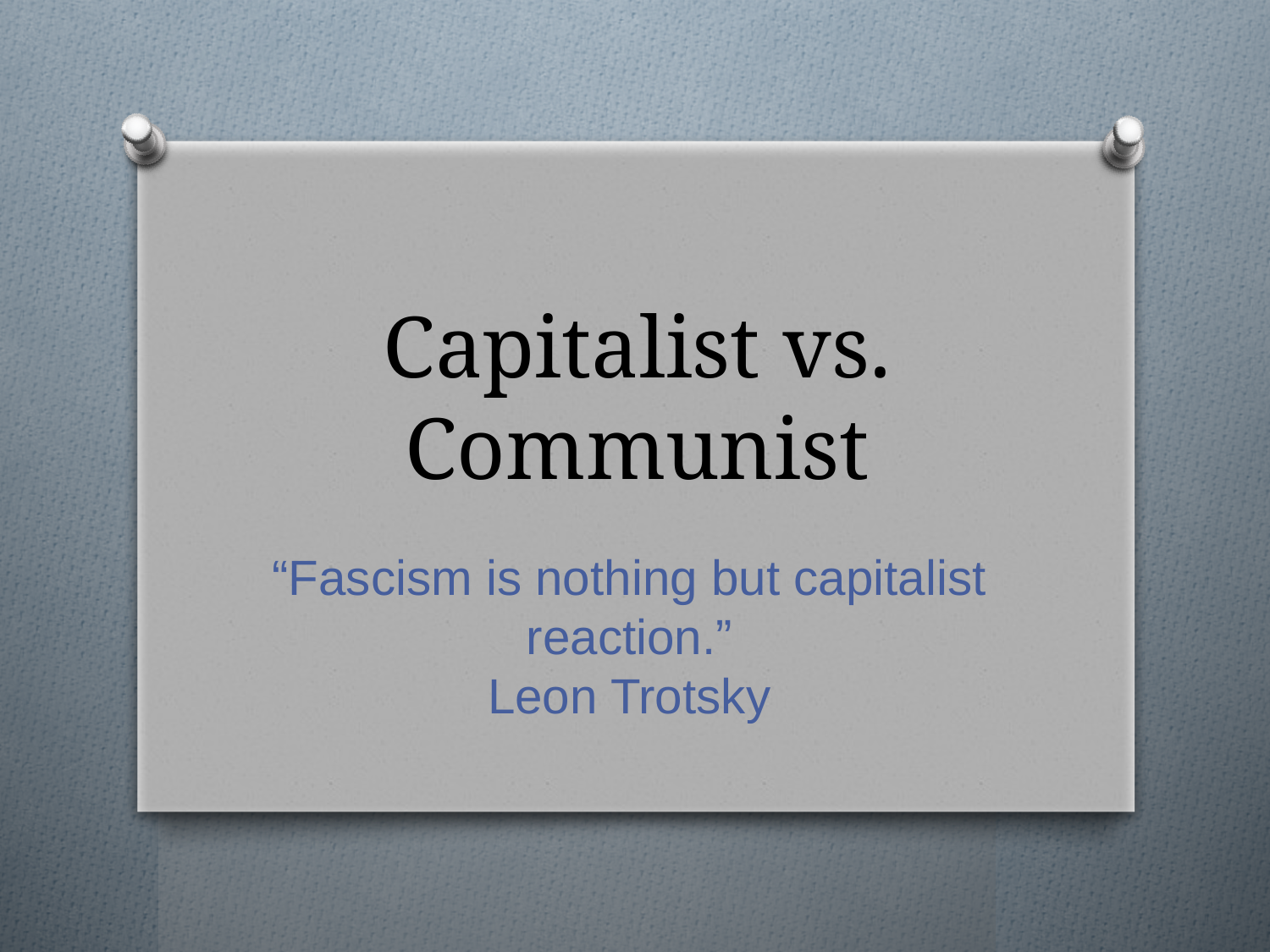

# Capitalist vs. Communist
“Fascism is nothing but capitalist reaction.”
Leon Trotsky